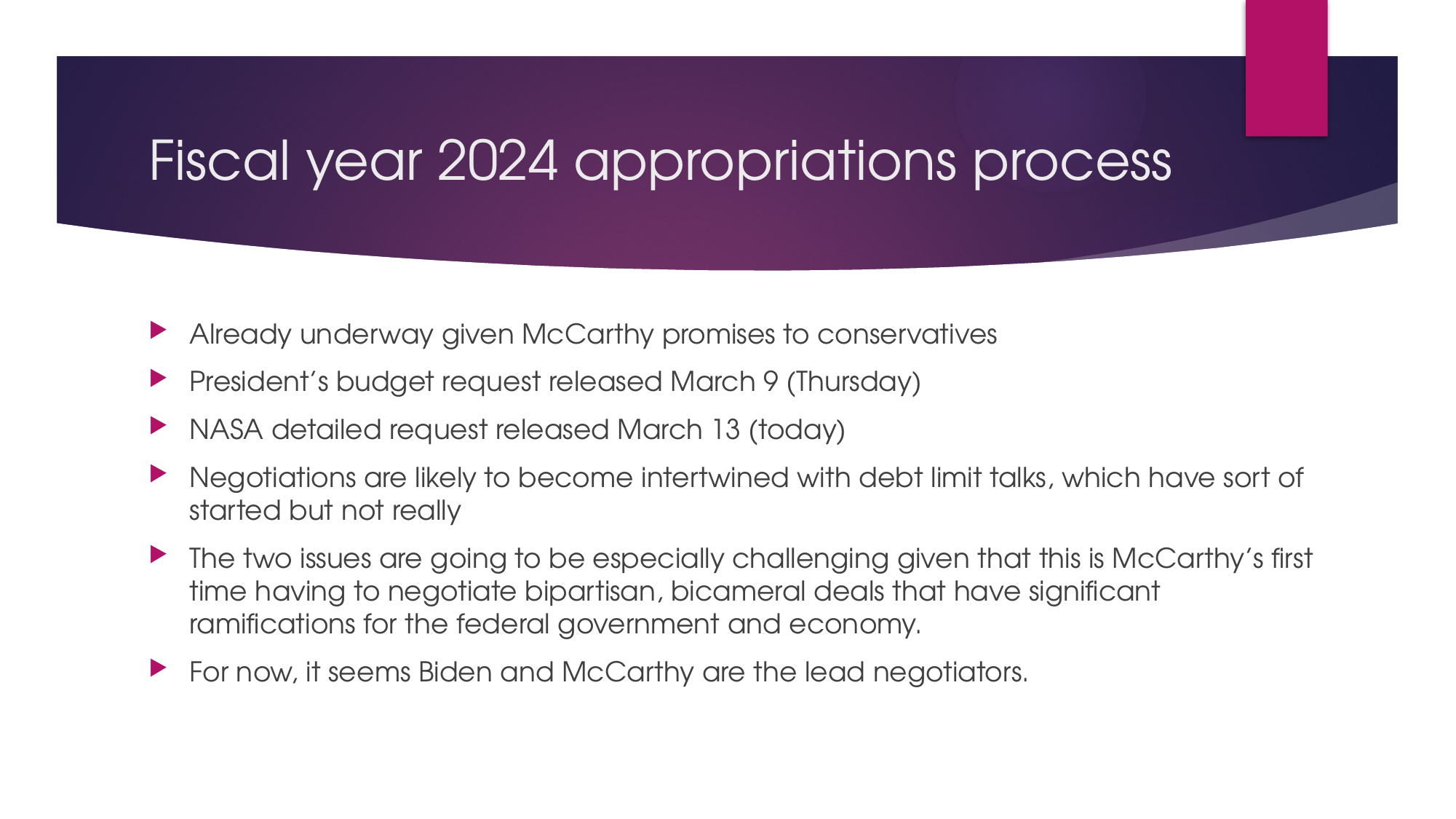

# Fiscal year 2024 appropriations process
Already underway given McCarthy promises to conservatives
President’s budget request released March 9 (Thursday)
NASA detailed request released March 13 (today)
Negotiations are likely to become intertwined with debt limit talks, which have sort of started but not really
The two issues are going to be especially challenging given that this is McCarthy’s first time having to negotiate bipartisan, bicameral deals that have significant ramifications for the federal government and economy.
For now, it seems Biden and McCarthy are the lead negotiators.